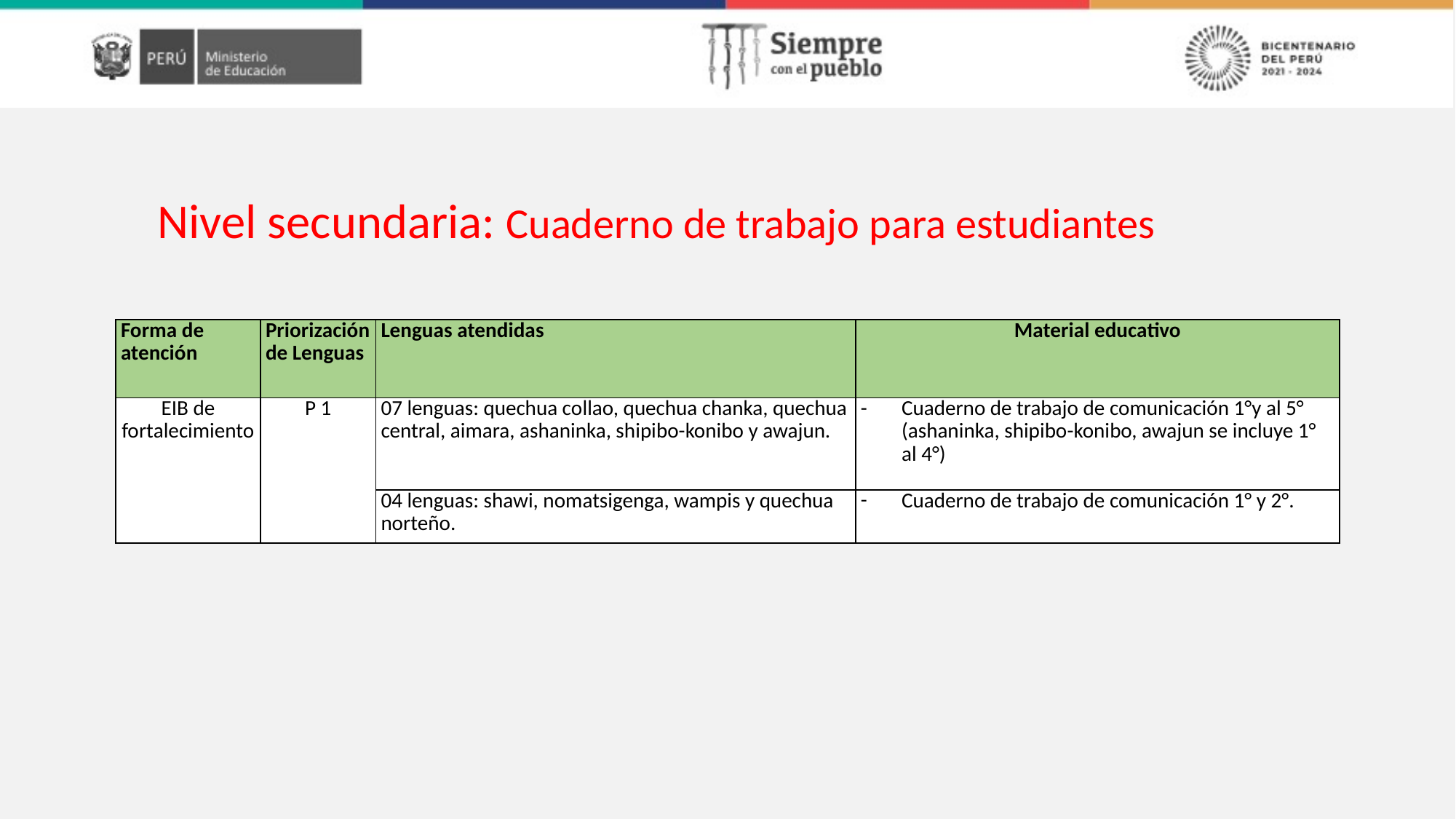

Nivel secundaria: Cuaderno de trabajo para estudiantes
| Forma de atención | Priorización de Lenguas | Lenguas atendidas | Material educativo |
| --- | --- | --- | --- |
| EIB de fortalecimiento | P 1 | 07 lenguas: quechua collao, quechua chanka, quechua central, aimara, ashaninka, shipibo-konibo y awajun. | Cuaderno de trabajo de comunicación 1°y al 5° (ashaninka, shipibo-konibo, awajun se incluye 1° al 4°) |
|  |  | 04 lenguas: shawi, nomatsigenga, wampis y quechua norteño. | Cuaderno de trabajo de comunicación 1° y 2°. |